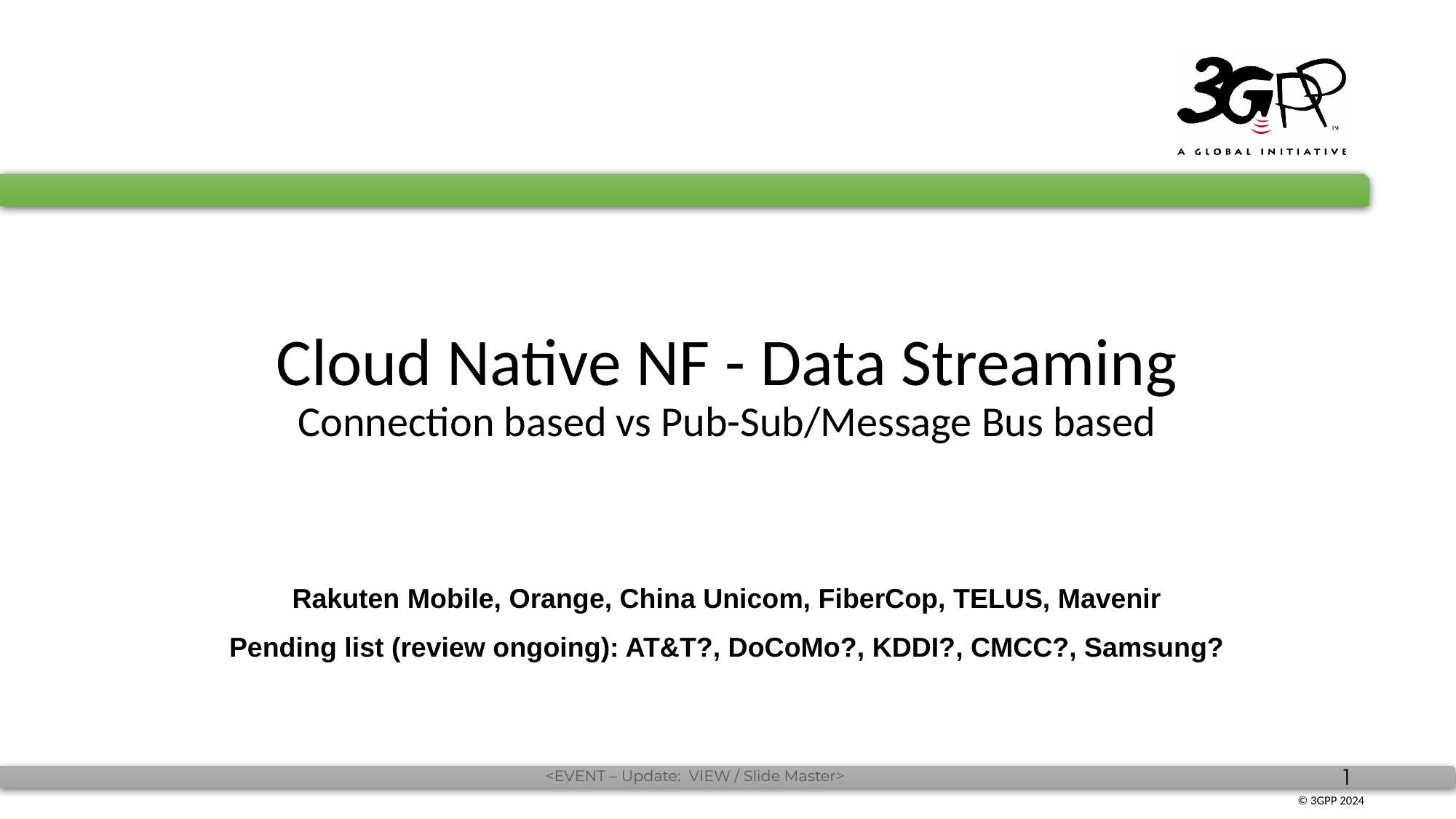

Cloud Native NF - Data Streaming
Connection based vs Pub-Sub/Message Bus based

Rakuten Mobile, Orange, China Unicom, FiberCop, TELUS, Mavenir
Pending list (review ongoing): AT&T?, DoCoMo?, KDDI?, CMCC?, Samsung?